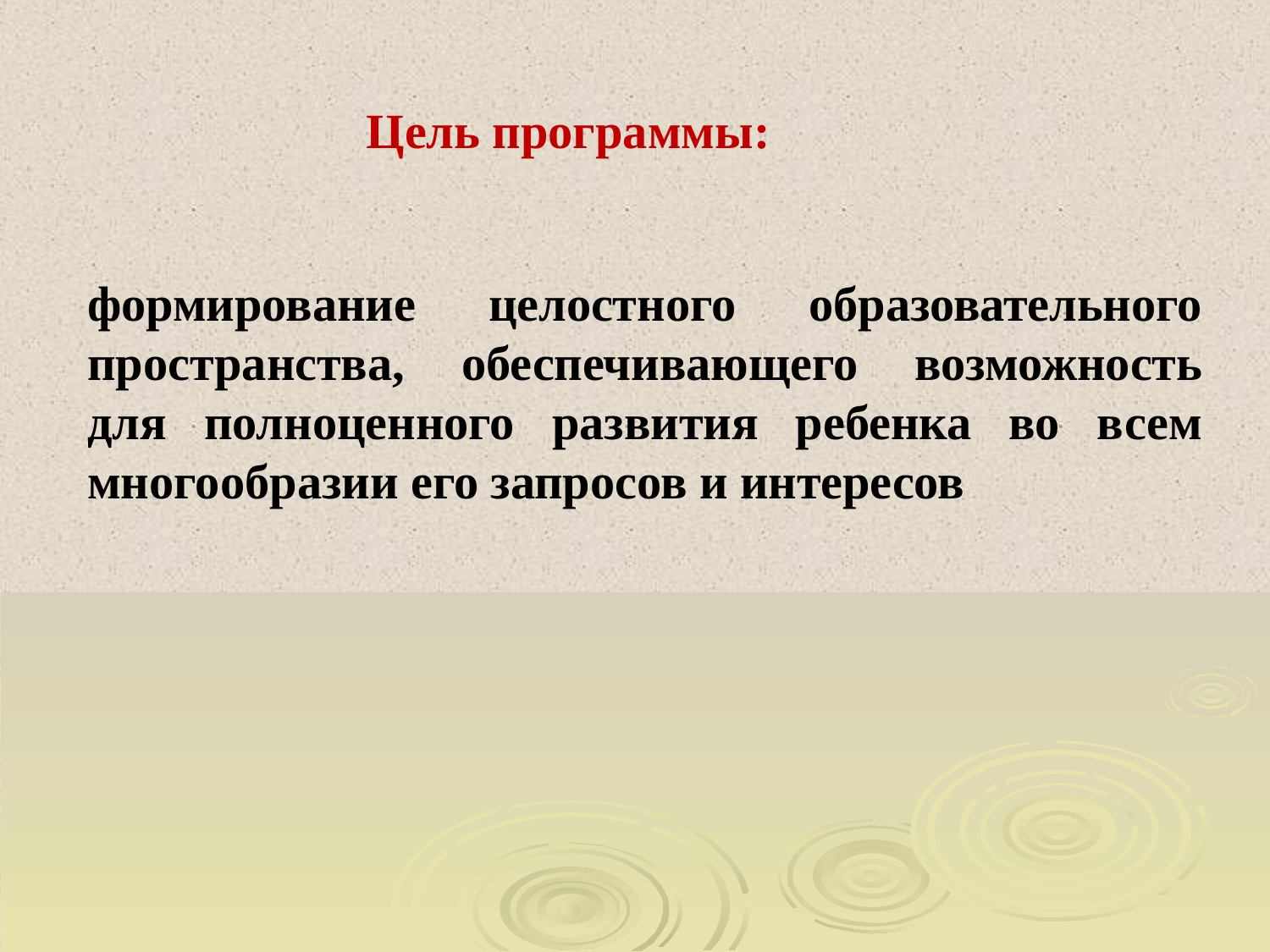

# Цель программы:

формирование целостного образовательного пространства, обеспечивающего возможность для полноценного развития ребенка во всем многообразии его запросов и интересов